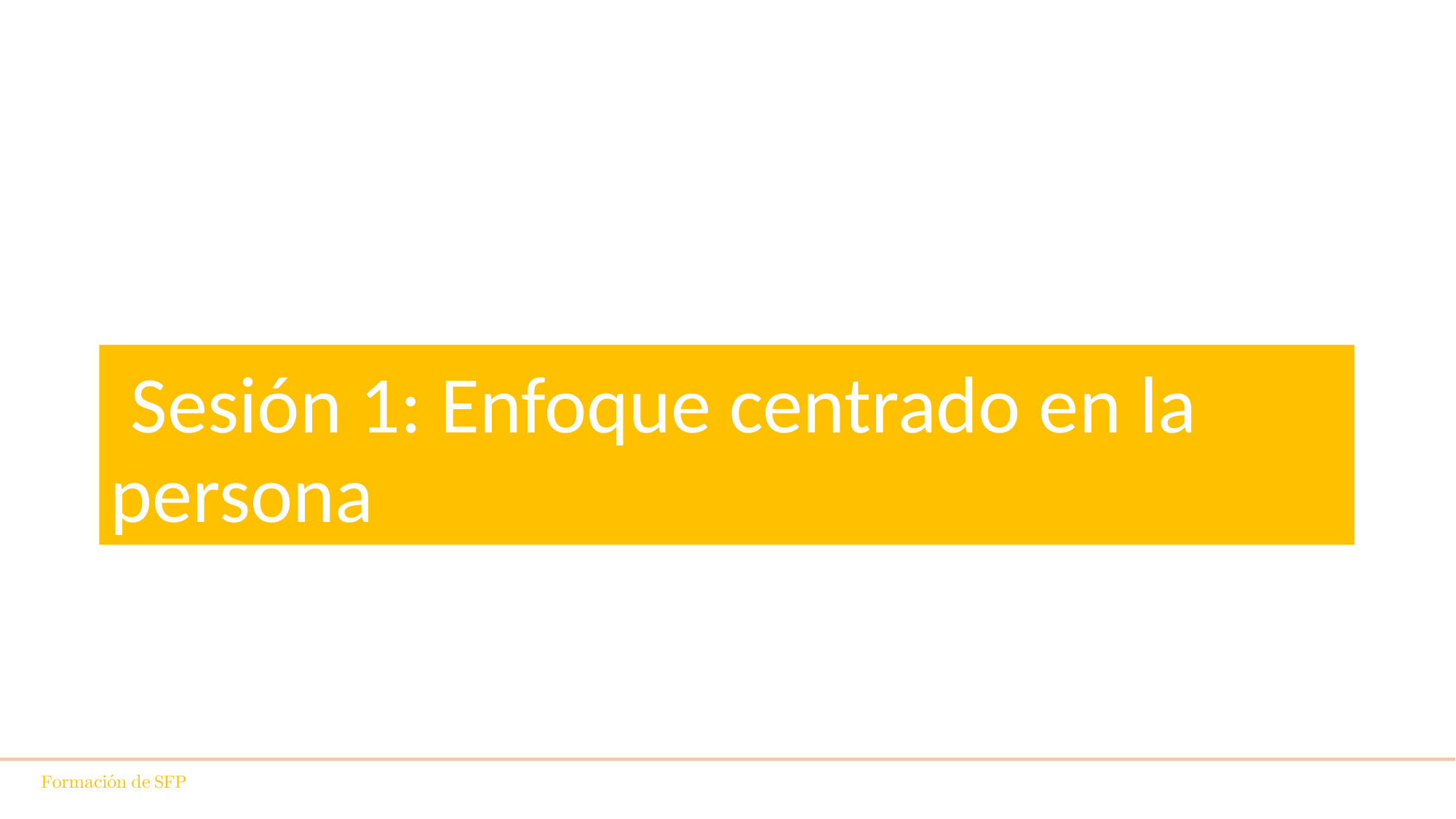

# Sesión 1: Enfoque centrado en la persona

Formación de SFP